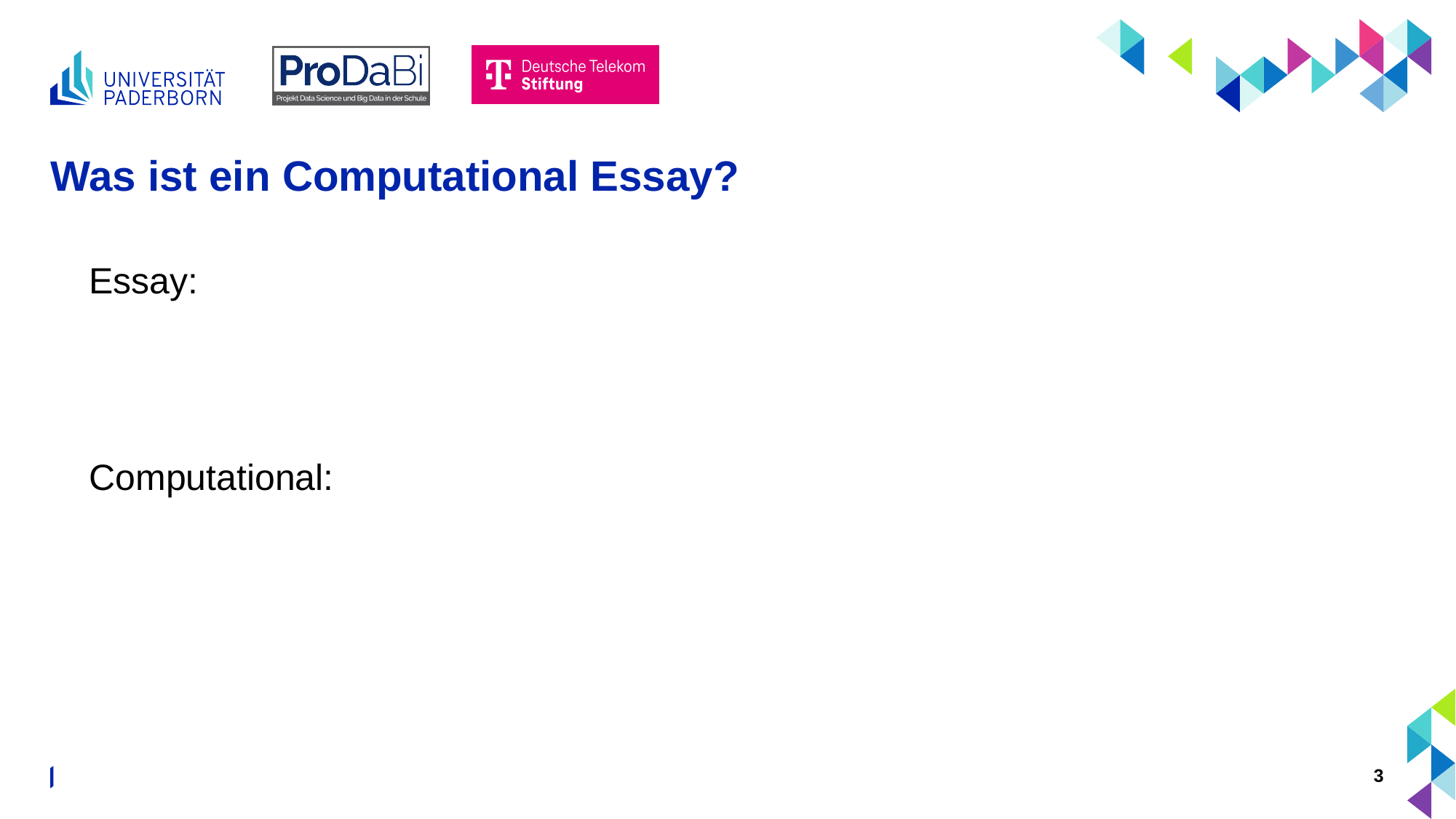

# Was ist ein Computational Essay?

Essay:

Computational:

Input: Computational Essays
3